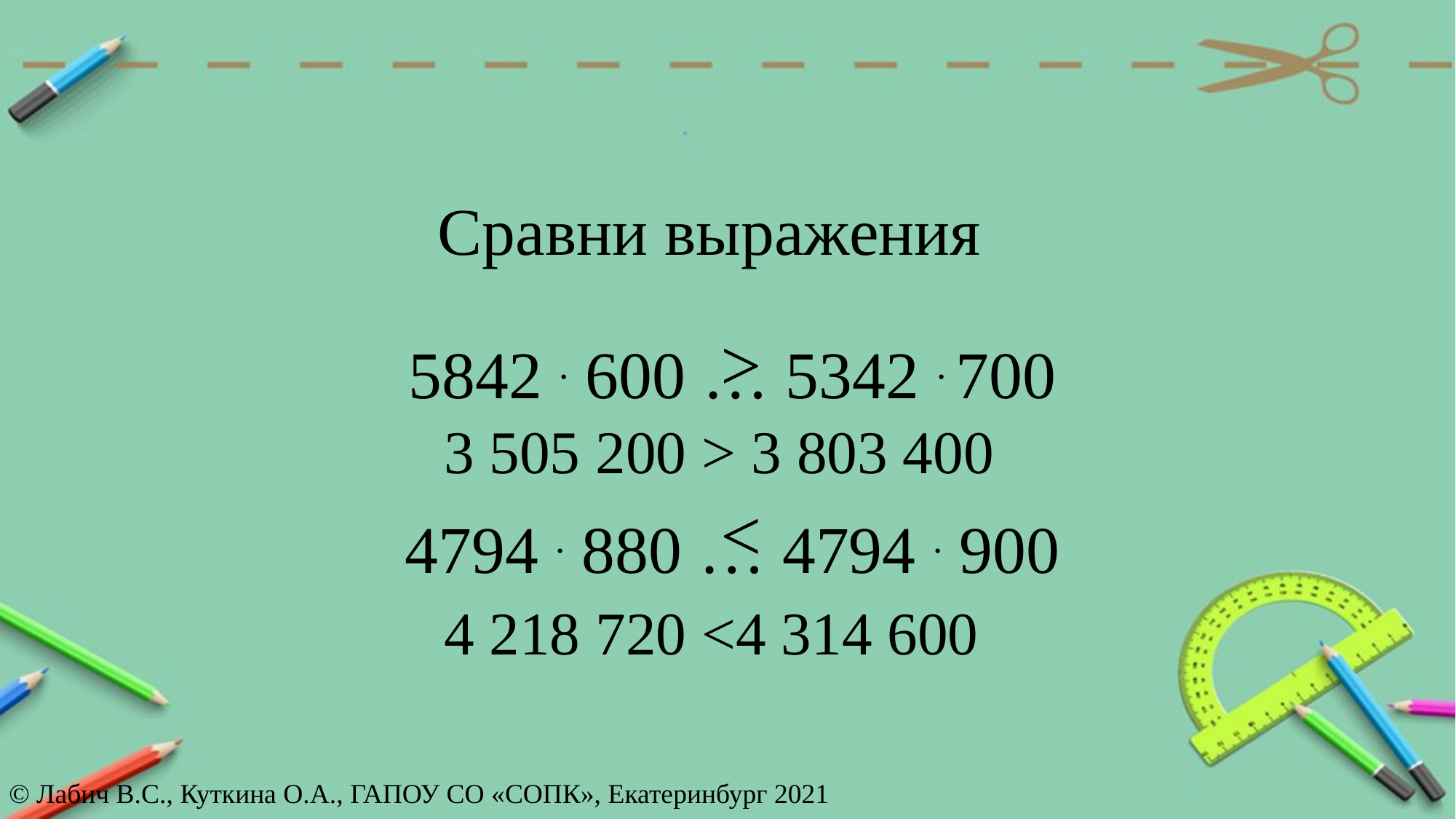

# Сравни выражения
>
5842 . 600 … 5342 . 700

4794 . 880 … 4794 . 900

3 505 200 > 3 803 400
<
4 218 720 <4 314 600
© Лабич В.С., Куткина О.А., ГАПОУ СО «СОПК», Екатеринбург 2021